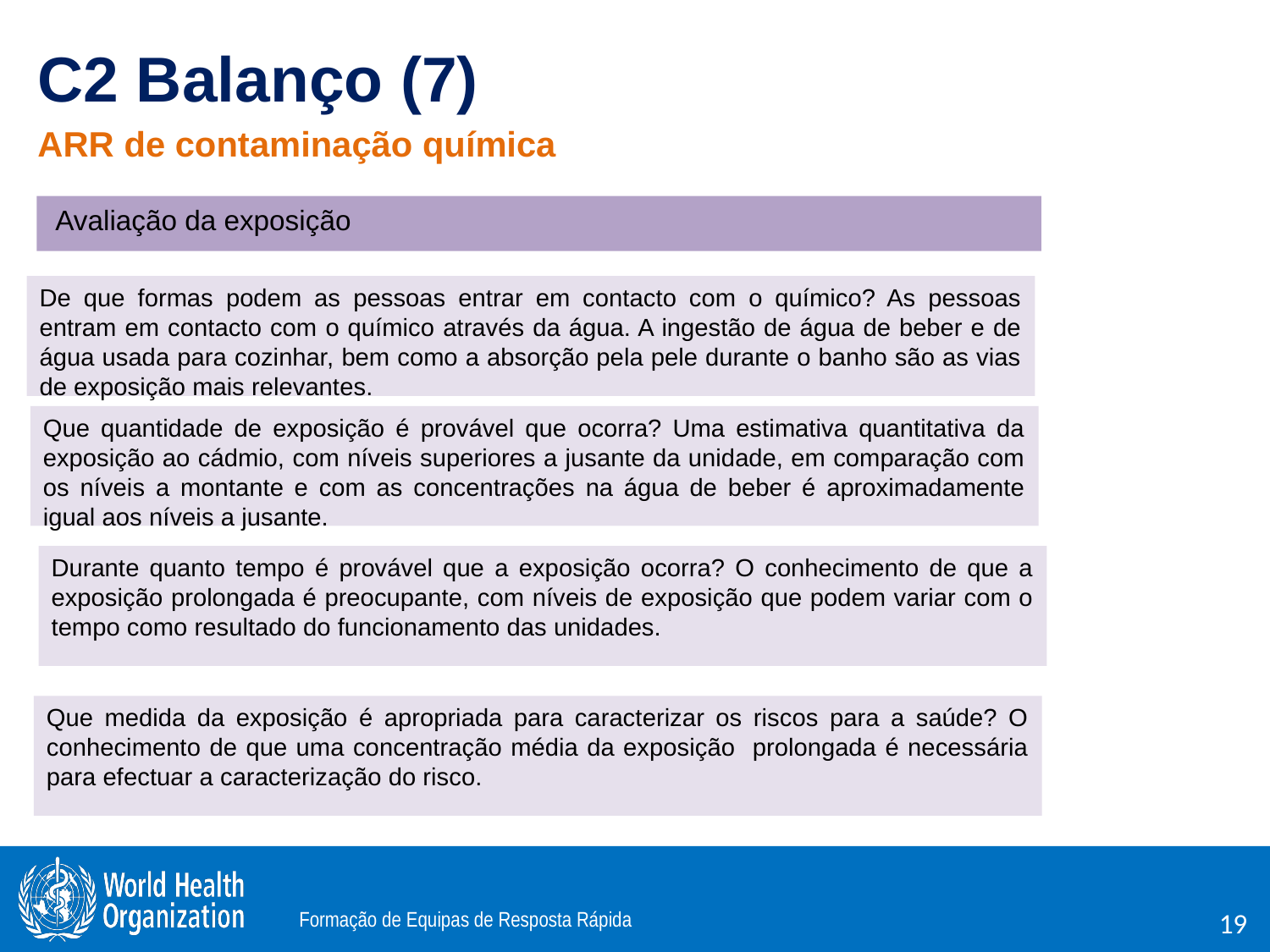

C2 Balanço (7)
ARR de contaminação química
 Avaliação da exposição

De que formas podem as pessoas entrar em contacto com o químico? As pessoas entram em contacto com o químico através da água. A ingestão de água de beber e de água usada para cozinhar, bem como a absorção pela pele durante o banho são as vias de exposição mais relevantes.
Que quantidade de exposição é provável que ocorra? Uma estimativa quantitativa da exposição ao cádmio, com níveis superiores a jusante da unidade, em comparação com os níveis a montante e com as concentrações na água de beber é aproximadamente igual aos níveis a jusante.
Durante quanto tempo é provável que a exposição ocorra? O conhecimento de que a exposição prolongada é preocupante, com níveis de exposição que podem variar com o tempo como resultado do funcionamento das unidades.
Que medida da exposição é apropriada para caracterizar os riscos para a saúde? O conhecimento de que uma concentração média da exposição  prolongada é necessária para efectuar a caracterização do risco.